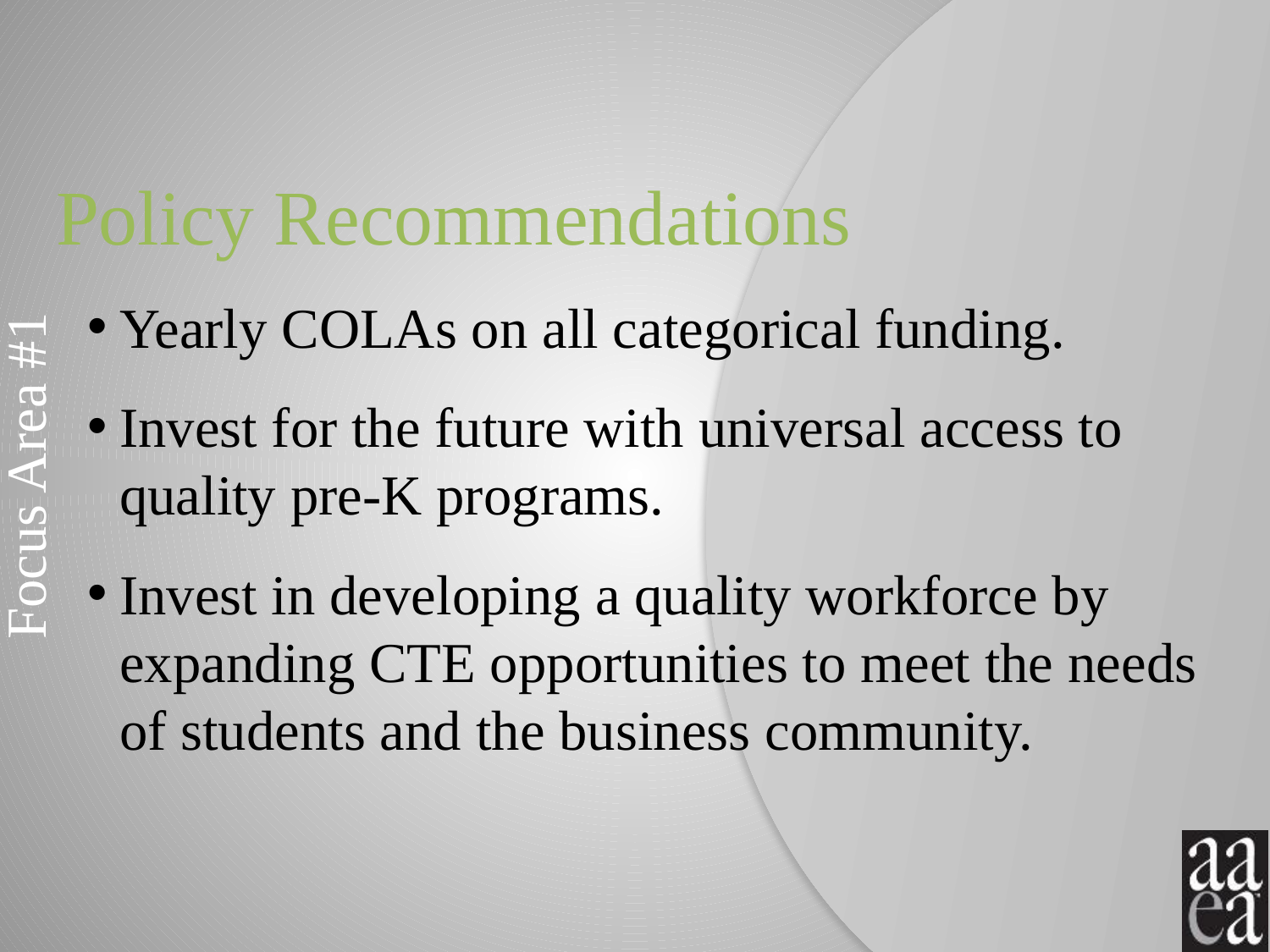

# Policy Recommendations
Yearly COLAs on all categorical funding.
Invest for the future with universal access to quality pre-K programs.
Invest in developing a quality workforce by expanding CTE opportunities to meet the needs of students and the business community.
Focus Area #1